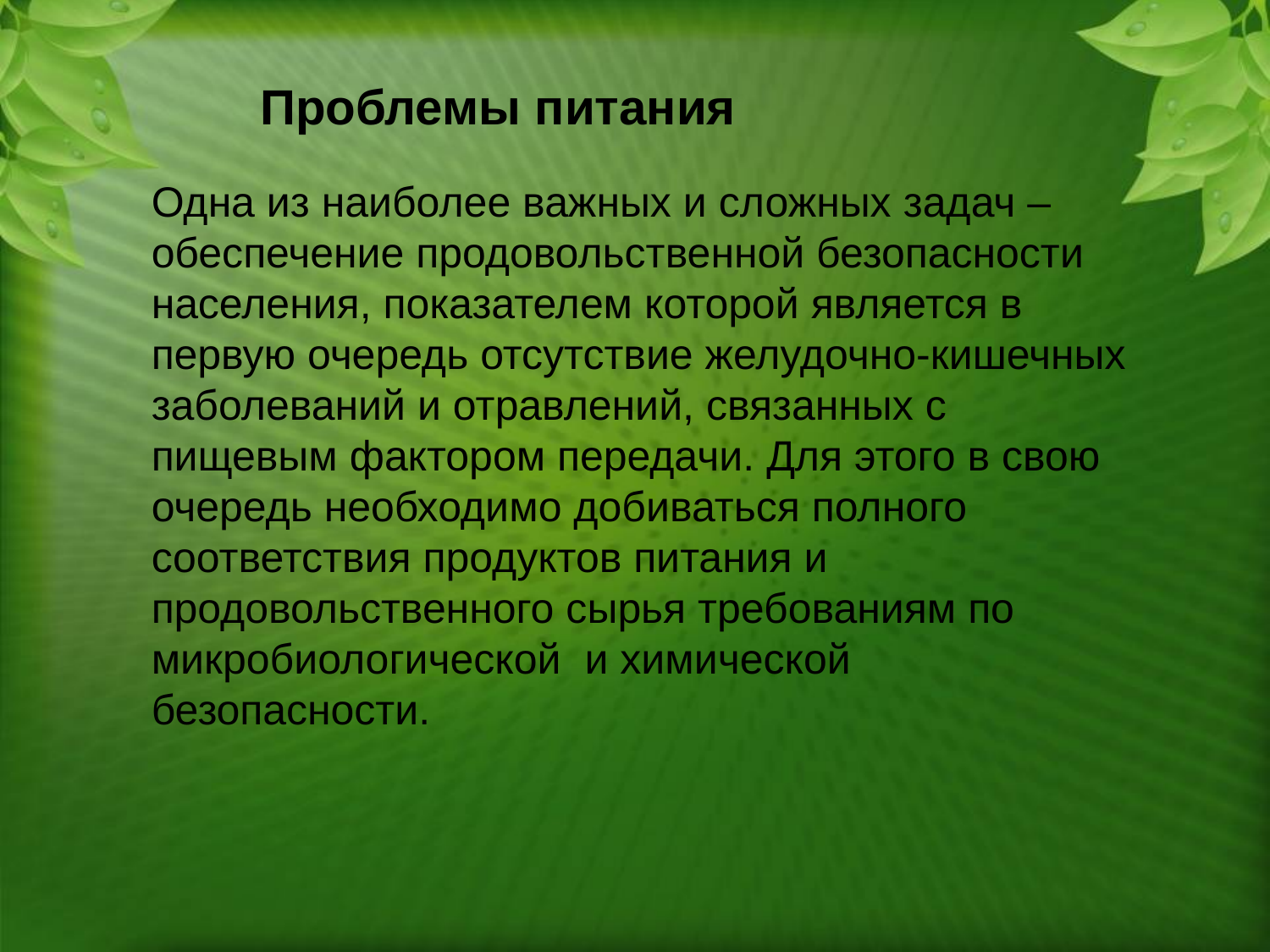

Проблемы питания
Одна из наиболее важных и сложных задач – обеспечение продовольственной безопасности населения, показателем которой является в первую очередь отсутствие желудочно-кишечных заболеваний и отравлений, связанных с пищевым фактором передачи. Для этого в свою очередь необходимо добиваться полного соответствия продуктов питания и продовольственного сырья требованиям по микробиологической  и химической безопасности.